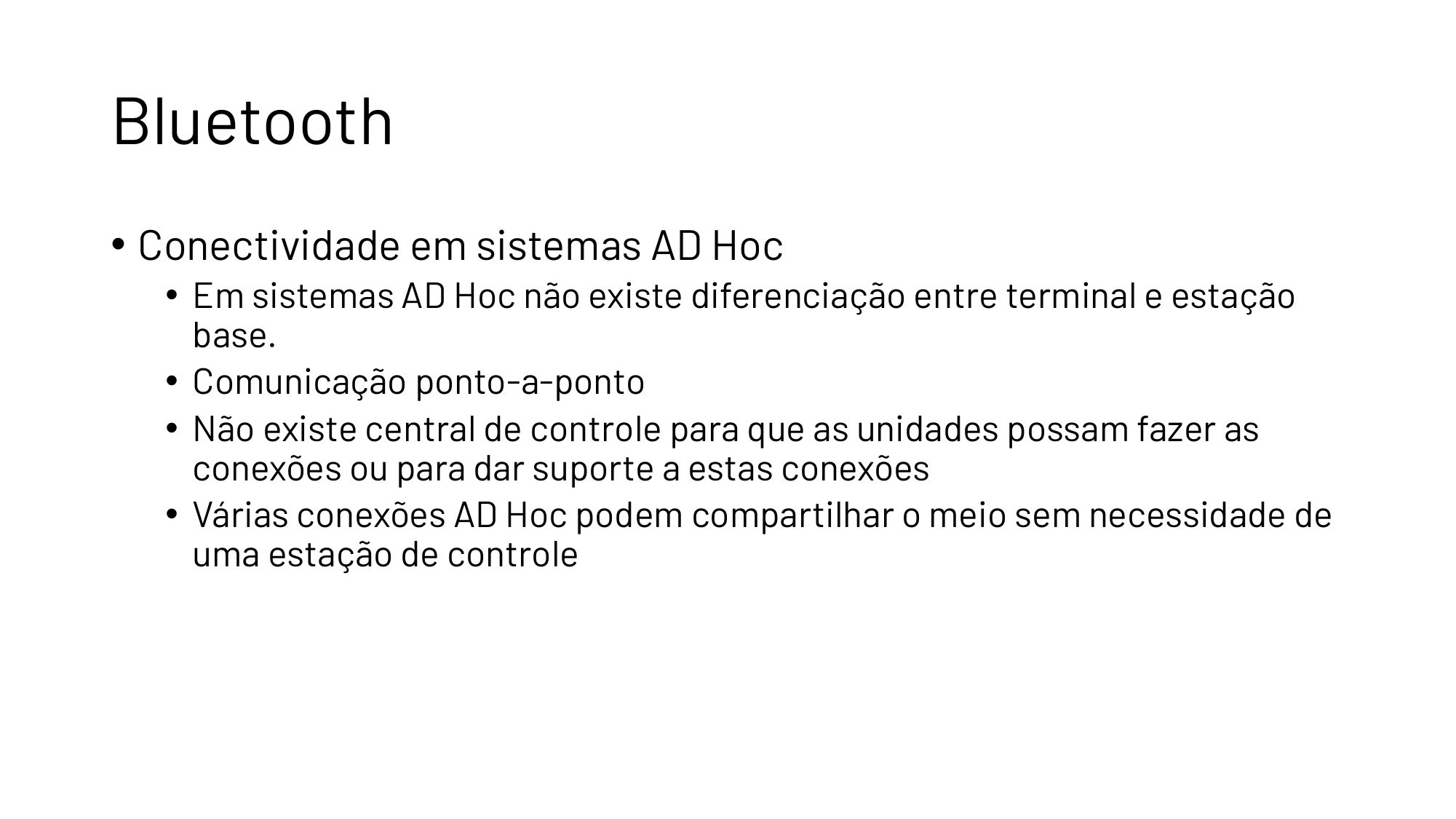

# Bluetooth
Conectividade em sistemas AD Hoc
Em sistemas AD Hoc não existe diferenciação entre terminal e estação base.
Comunicação ponto-a-ponto
Não existe central de controle para que as unidades possam fazer as conexões ou para dar suporte a estas conexões
Várias conexões AD Hoc podem compartilhar o meio sem necessidade de uma estação de controle